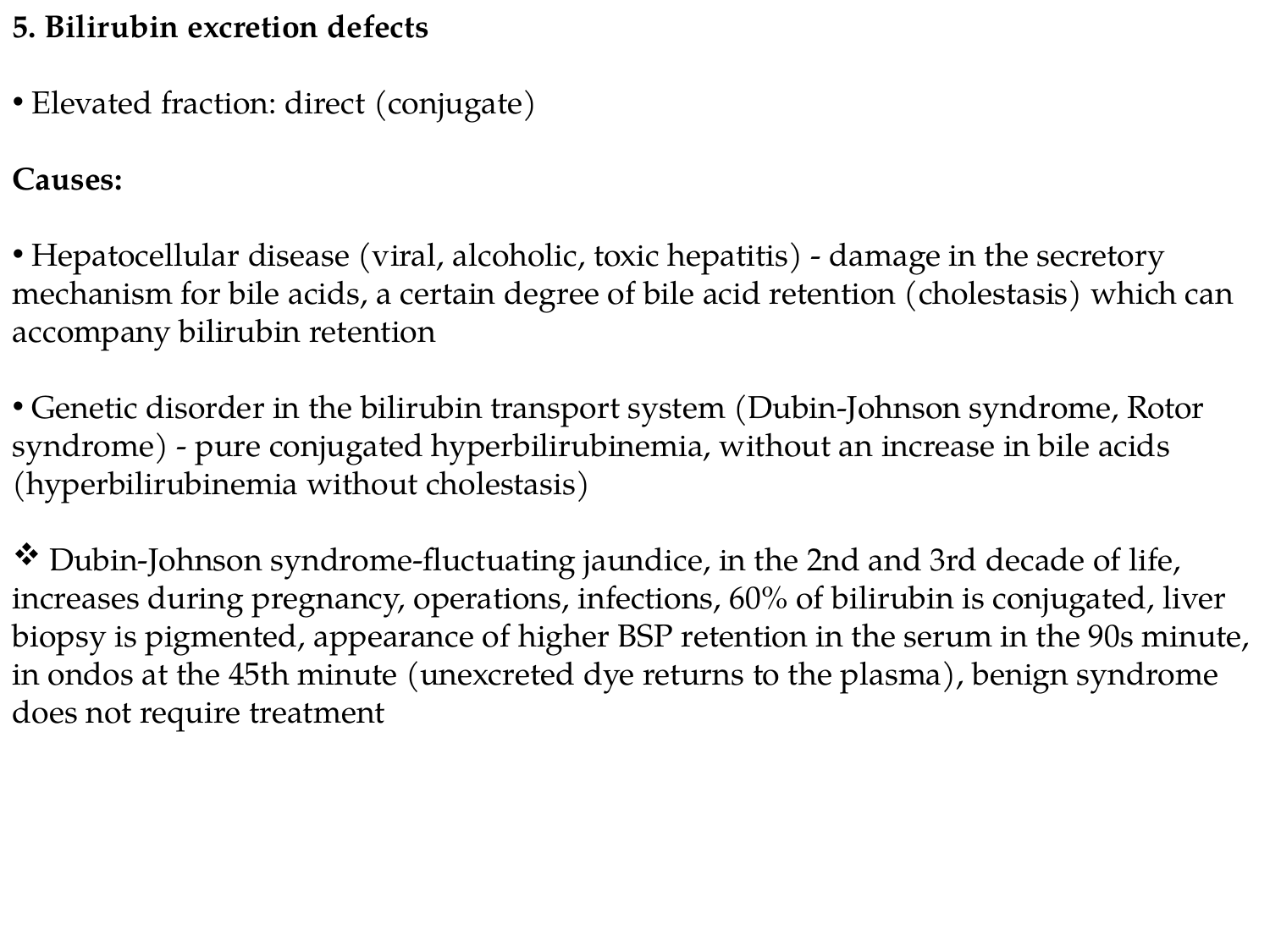

5. Bilirubin excretion defects

 Elevated fraction: direct (conjugate)

Causes:

 Hepatocellular disease (viral, alcoholic, toxic hepatitis) - damage in the secretory mechanism for bile acids, a certain degree of bile acid retention (cholestasis) which can accompany bilirubin retention

 Genetic disorder in the bilirubin transport system (Dubin-Johnson syndrome, Rotor syndrome) - pure conjugated hyperbilirubinemia, without an increase in bile acids (hyperbilirubinemia without cholestasis)

 Dubin-Johnson syndrome-fluctuating jaundice, in the 2nd and 3rd decade of life, increases during pregnancy, operations, infections, 60% of bilirubin is conjugated, liver biopsy is pigmented, appearance of higher BSP retention in the serum in the 90s minute, in ondos at the 45th minute (unexcreted dye returns to the plasma), benign syndrome does not require treatment